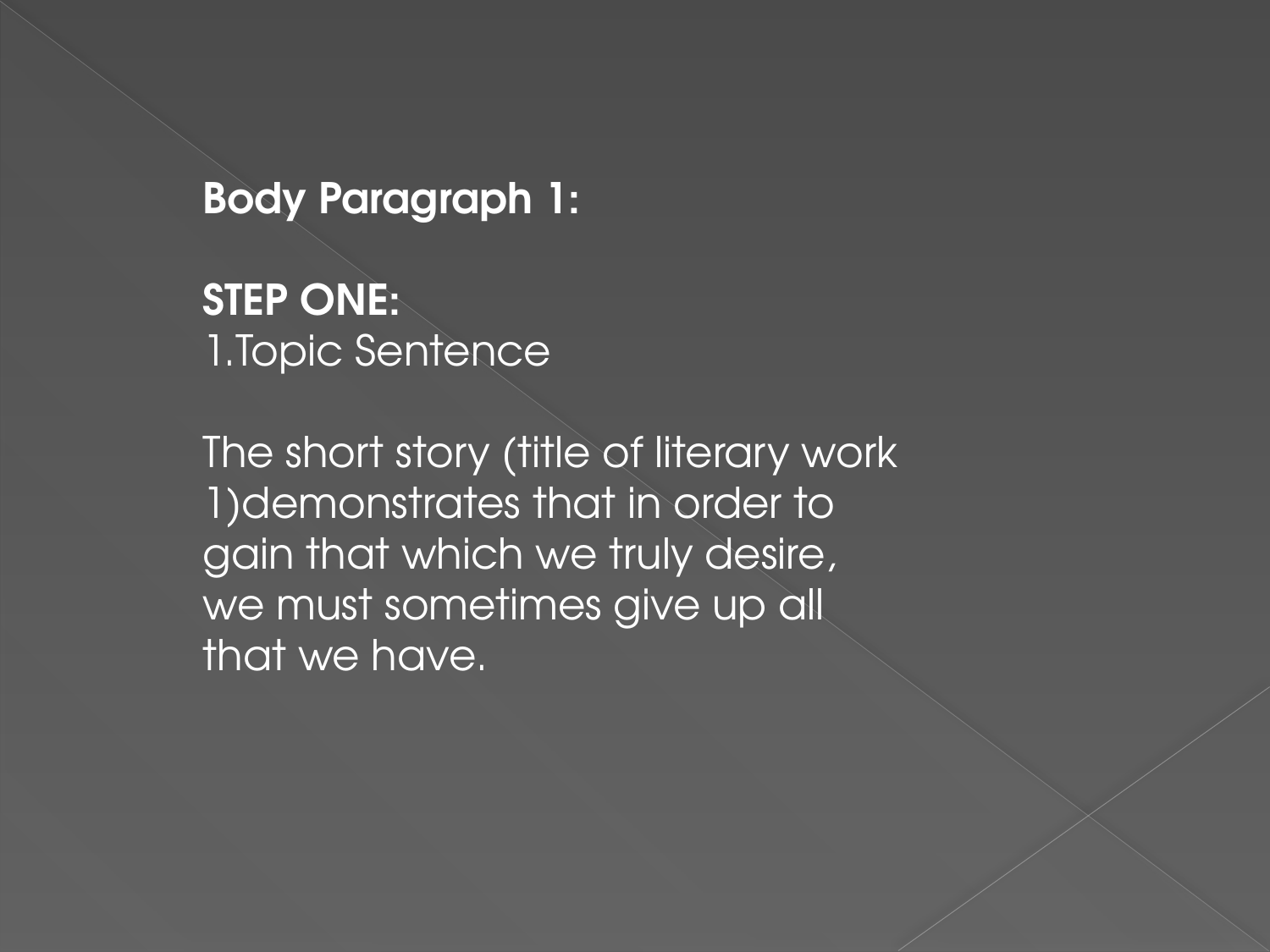

Body Paragraph 1:

STEP ONE:
1.Topic Sentence

The short story (title of literary work 1)demonstrates that in order to gain that which we truly desire, we must sometimes give up all that we have.